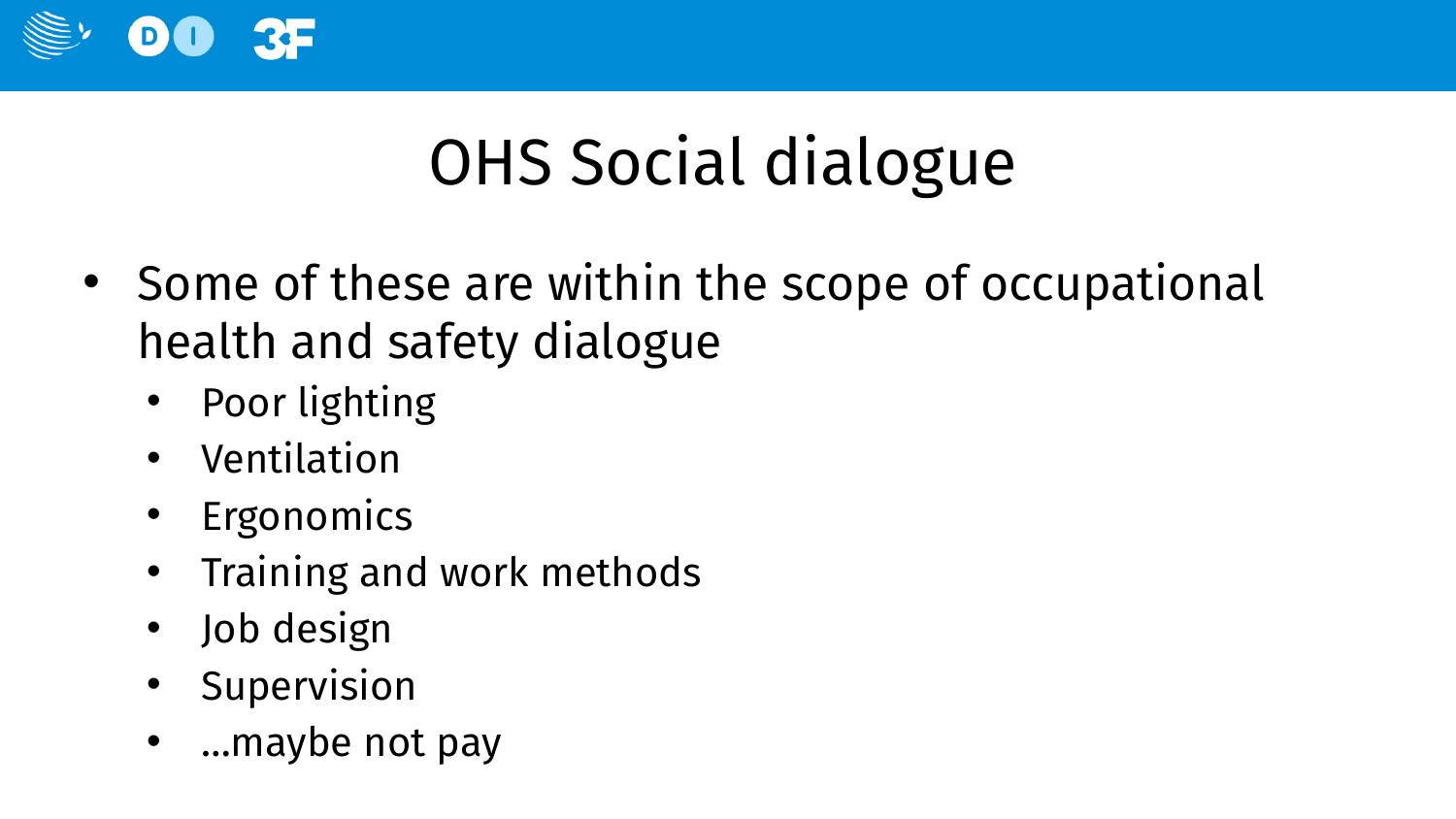

# OHS Social dialogue
Some of these are within the scope of occupational health and safety dialogue
Poor lighting
Ventilation
Ergonomics
Training and work methods
Job design
Supervision
…maybe not pay